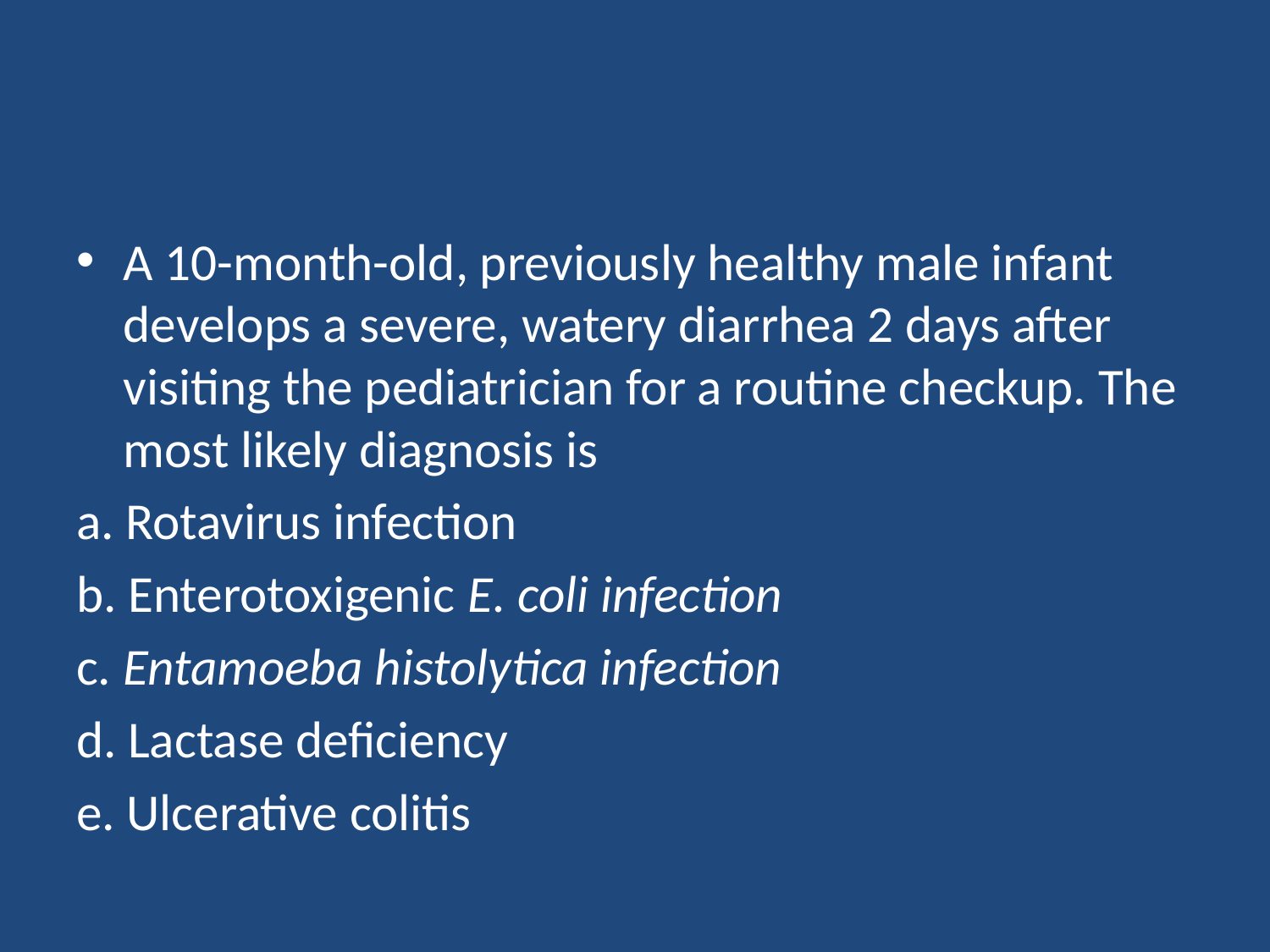

#
A 10-month-old, previously healthy male infant develops a severe, watery diarrhea 2 days after visiting the pediatrician for a routine checkup. The most likely diagnosis is
a. Rotavirus infection
b. Enterotoxigenic E. coli infection
c. Entamoeba histolytica infection
d. Lactase deficiency
e. Ulcerative colitis